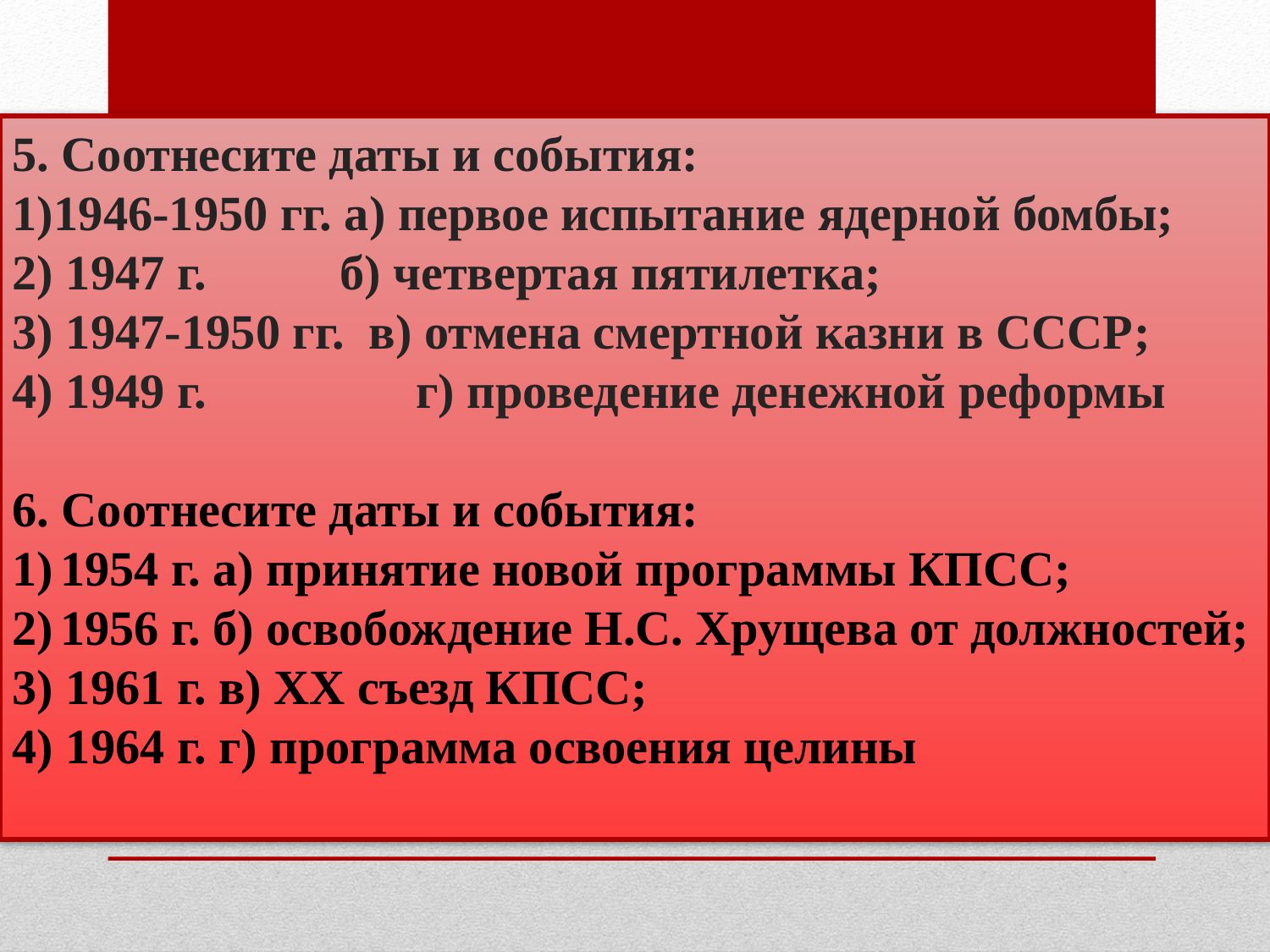

5. Соотнесите даты и события:
1)1946-1950 гг. а) первое испытание ядерной бомбы;
2) 1947 г.	      б) четвертая пятилетка;
3) 1947-1950 гг.  в) отмена смертной казни в СССР;
4) 1949 г.	       г) проведение денежной реформы

6. Соотнесите даты и события:
1954 г. а) принятие новой программы КПСС;
1956 г. б) освобождение Н.С. Хрущева от должностей;
3) 1961 г. в) XX съезд КПСС;
4) 1964 г. г) программа освоения целины